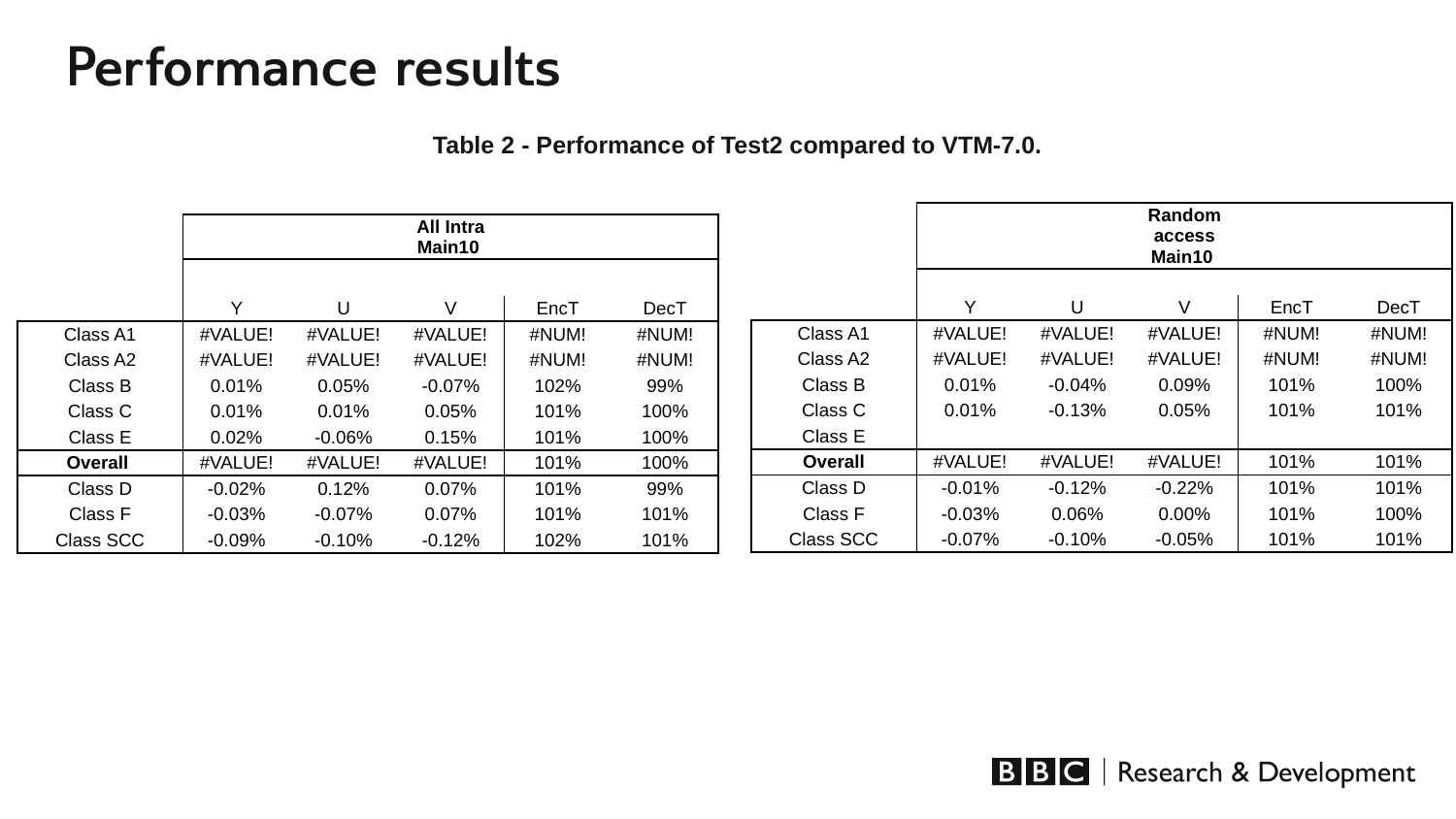

Performance results
Table 2 - Performance of Test2 compared to VTM-7.0.
|  |  |  | Random access Main10 |  |  |
| --- | --- | --- | --- | --- | --- |
|  |  |  |  |  |  |
|  | Y | U | V | EncT | DecT |
| Class A1 | #VALUE! | #VALUE! | #VALUE! | #NUM! | #NUM! |
| Class A2 | #VALUE! | #VALUE! | #VALUE! | #NUM! | #NUM! |
| Class B | 0.01% | -0.04% | 0.09% | 101% | 100% |
| Class C | 0.01% | -0.13% | 0.05% | 101% | 101% |
| Class E |  |  |  |  |  |
| Overall | #VALUE! | #VALUE! | #VALUE! | 101% | 101% |
| Class D | -0.01% | -0.12% | -0.22% | 101% | 101% |
| Class F | -0.03% | 0.06% | 0.00% | 101% | 100% |
| Class SCC | -0.07% | -0.10% | -0.05% | 101% | 101% |
|  |  |  | All Intra Main10 |  |  |
| --- | --- | --- | --- | --- | --- |
|  |  |  |  |  |  |
|  | Y | U | V | EncT | DecT |
| Class A1 | #VALUE! | #VALUE! | #VALUE! | #NUM! | #NUM! |
| Class A2 | #VALUE! | #VALUE! | #VALUE! | #NUM! | #NUM! |
| Class B | 0.01% | 0.05% | -0.07% | 102% | 99% |
| Class C | 0.01% | 0.01% | 0.05% | 101% | 100% |
| Class E | 0.02% | -0.06% | 0.15% | 101% | 100% |
| Overall | #VALUE! | #VALUE! | #VALUE! | 101% | 100% |
| Class D | -0.02% | 0.12% | 0.07% | 101% | 99% |
| Class F | -0.03% | -0.07% | 0.07% | 101% | 101% |
| Class SCC | -0.09% | -0.10% | -0.12% | 102% | 101% |